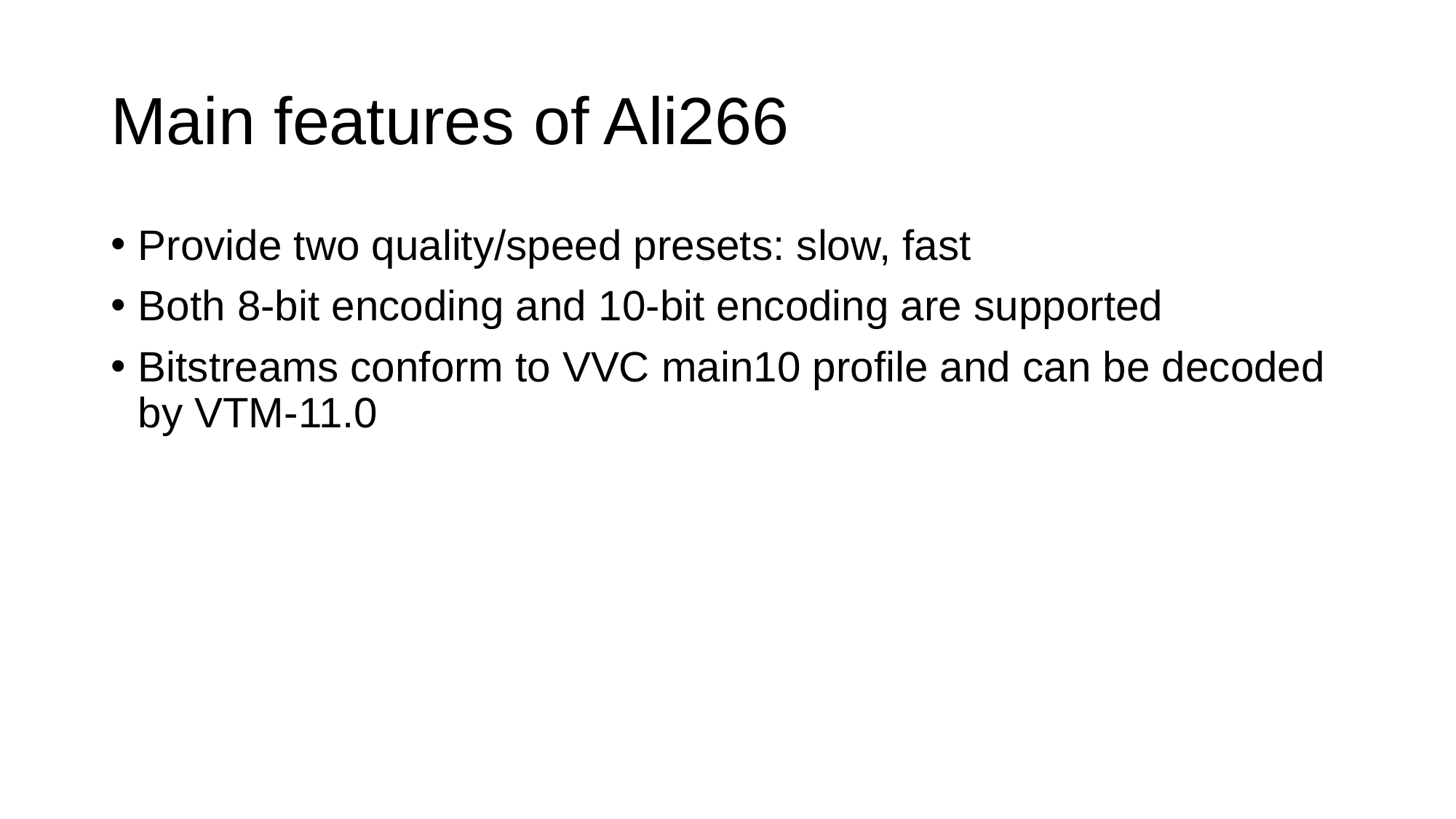

# Main features of Ali266
Provide two quality/speed presets: slow, fast
Both 8-bit encoding and 10-bit encoding are supported
Bitstreams conform to VVC main10 profile and can be decoded by VTM-11.0